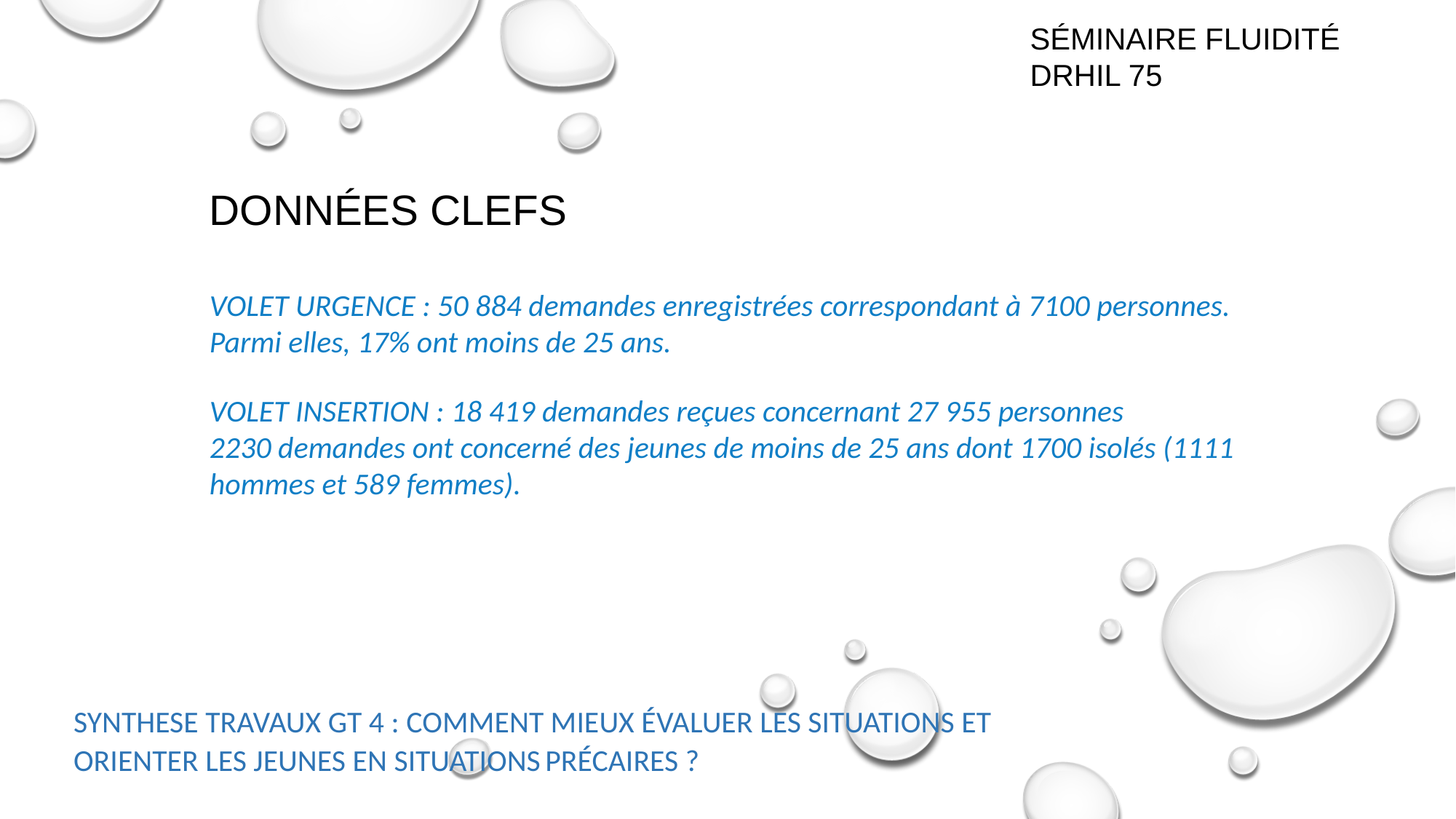

Séminaire Fluidité DRHIL 75

DONNÉES CLEFS

VOLET URGENCE : 50 884 demandes enregistrées correspondant à 7100 personnes.
Parmi elles, 17% ont moins de 25 ans.

VOLET INSERTION : 18 419 demandes reçues concernant 27 955 personnes
2230 demandes ont concerné des jeunes de moins de 25 ans dont 1700 isolés (1111 hommes et 589 femmes).

SYNTHESE TRAVAUX GT 4 : Comment mieux évaluer les situations et orienter les jeunes en situations précaires ?